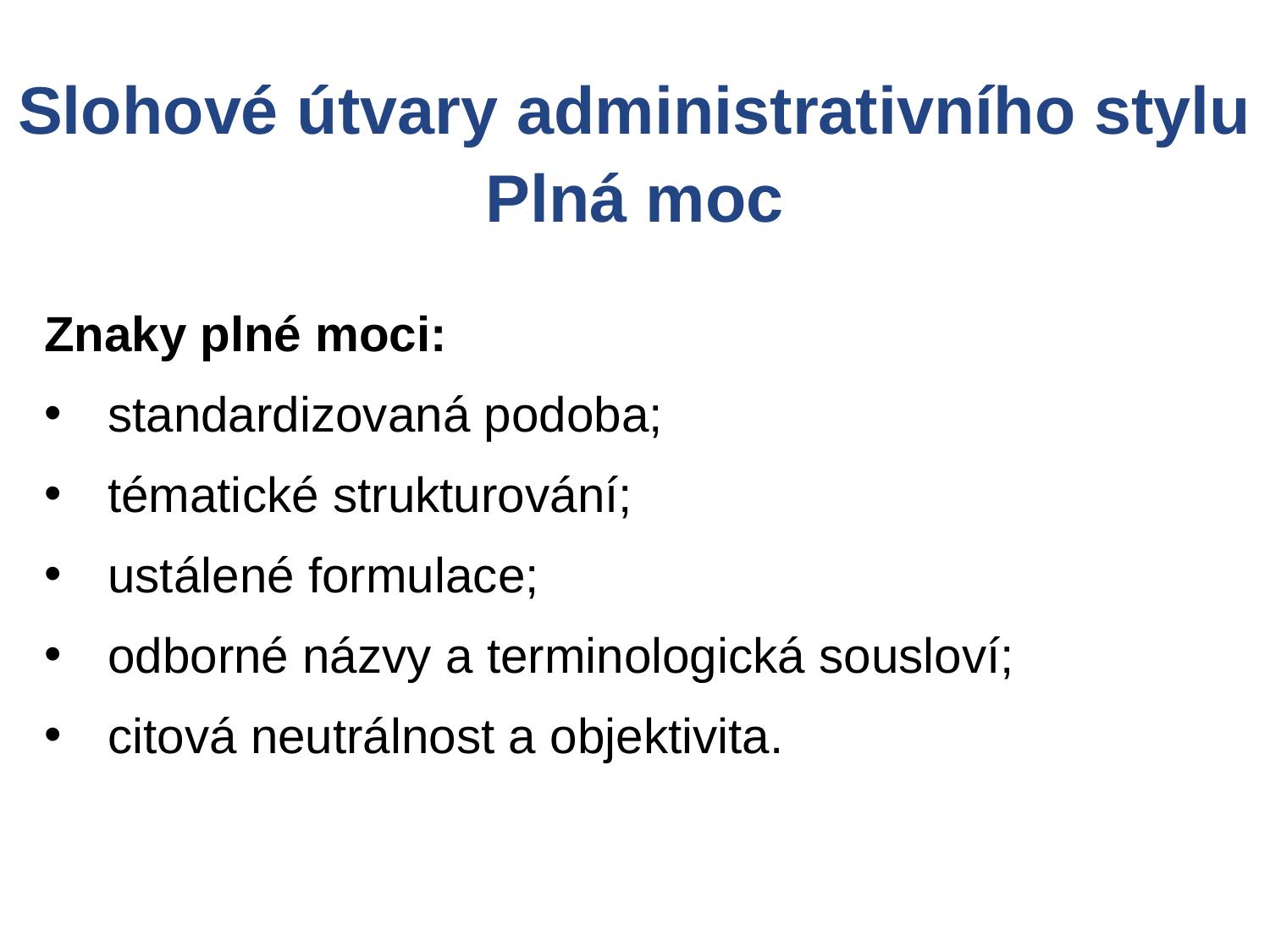

Slohové útvary administrativního stylu
Plná moc
Znaky plné moci:
standardizovaná podoba;
tématické strukturování;
ustálené formulace;
odborné názvy a terminologická sousloví;
citová neutrálnost a objektivita.